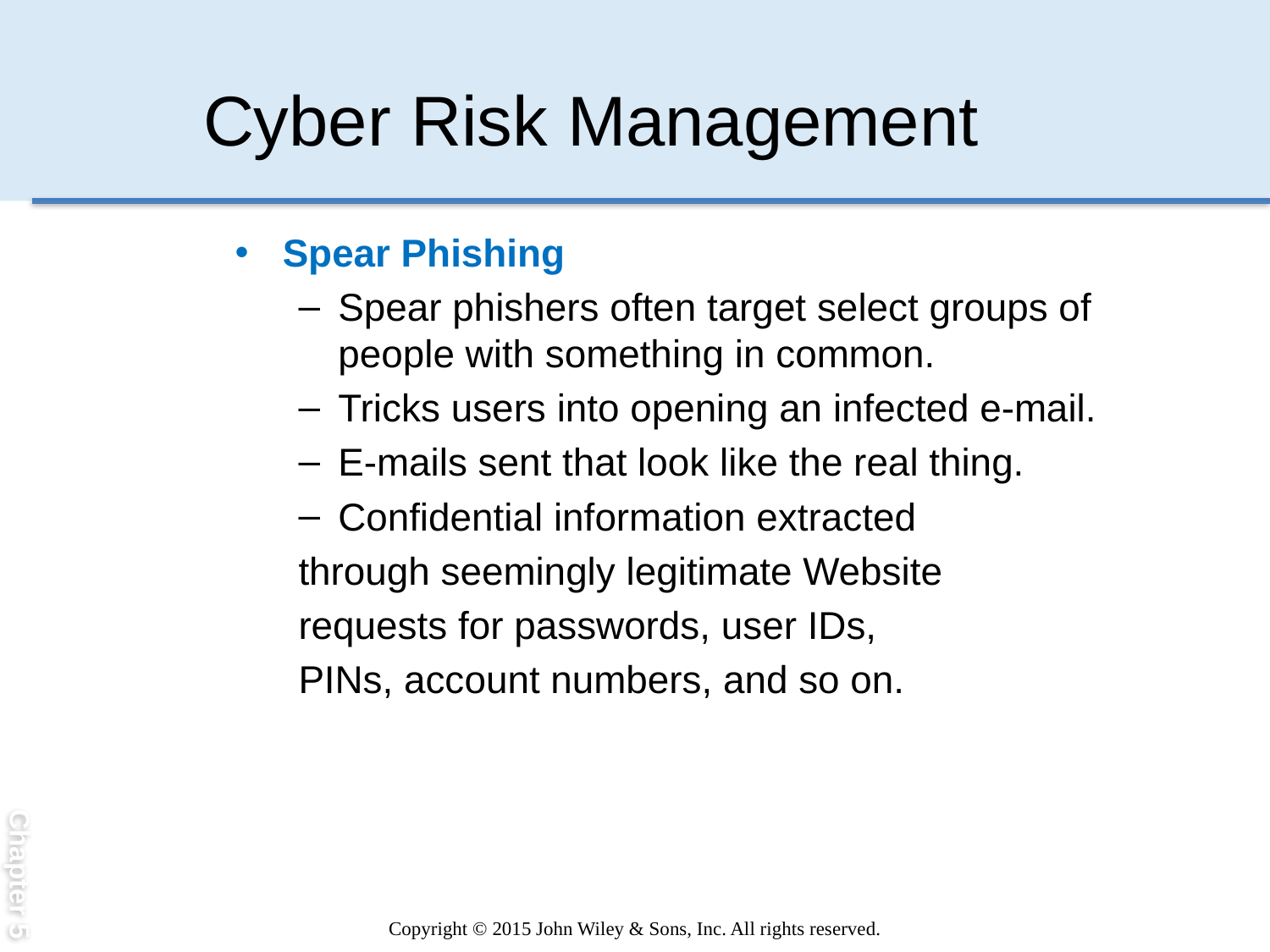

Chapter 5
# Cyber Risk Management
Spear Phishing
Spear phishers often target select groups of people with something in common.
Tricks users into opening an infected e-mail.
E-mails sent that look like the real thing.
Confidential information extracted
through seemingly legitimate Website
requests for passwords, user IDs,
PINs, account numbers, and so on.